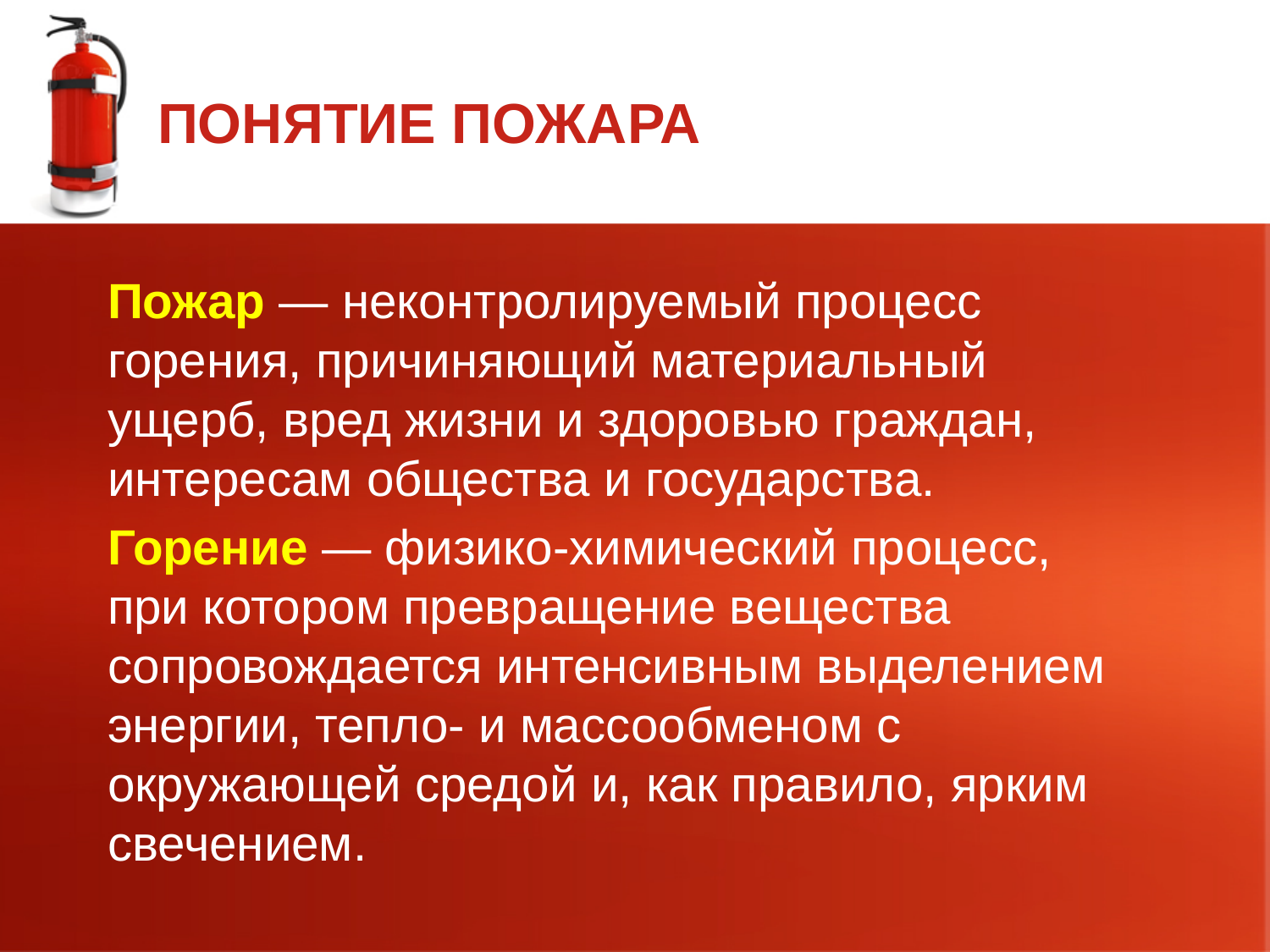

# ПОНЯТИЕ ПОЖАРА
Пожар — неконтролируемый процесс горения, причиняющий материальный ущерб, вред жизни и здоровью граждан, интересам общества и государства.
Горение — физико-химический процесс, при котором превращение вещества сопровождается интенсивным выделением энергии, тепло- и массообменом с окружающей средой и, как правило, ярким свечением.